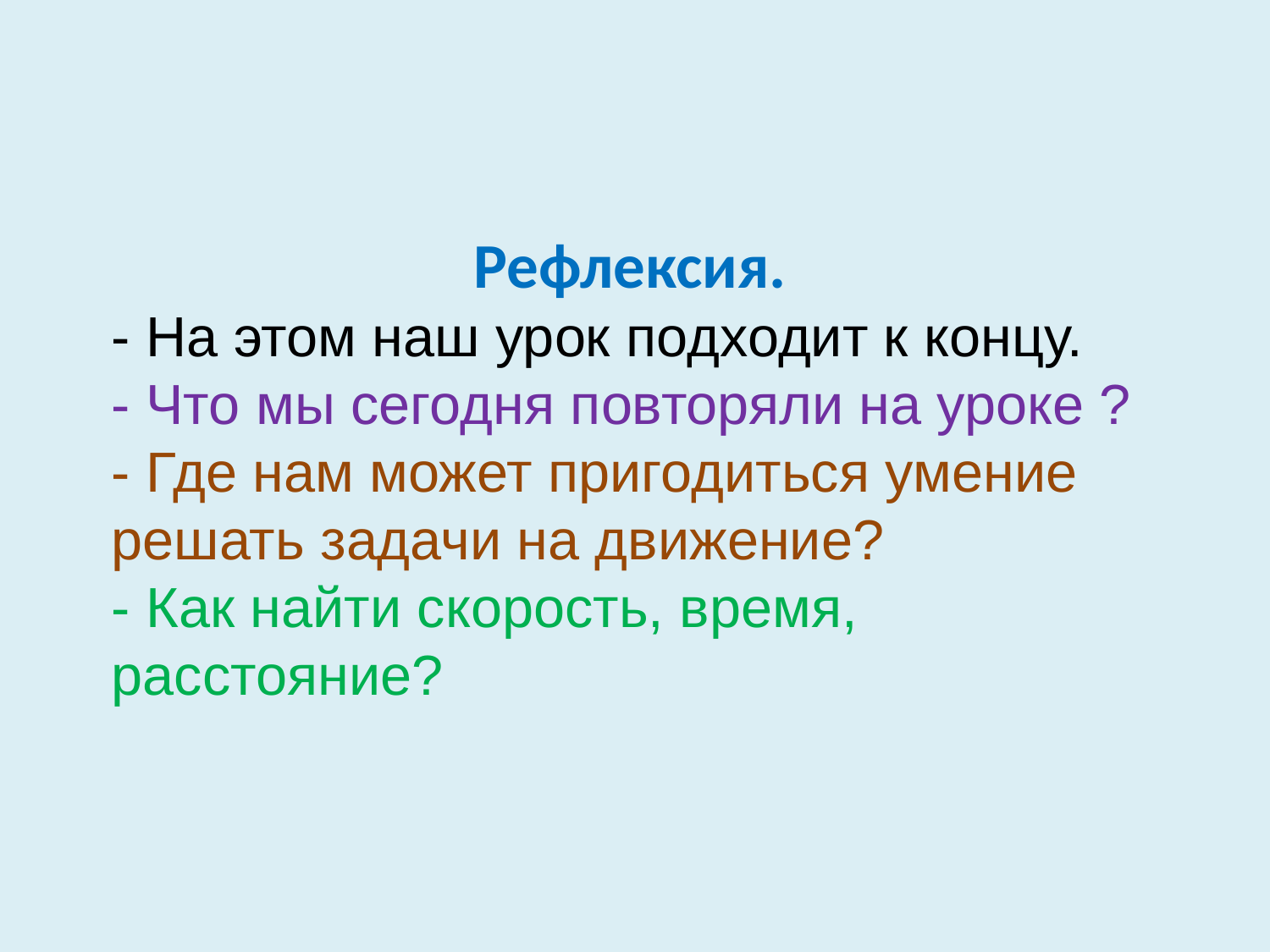

Рефлексия.
- На этом наш урок подходит к концу.
- Что мы сегодня повторяли на уроке ?
- Где нам может пригодиться умение решать задачи на движение?
- Как найти скорость, время, расстояние?